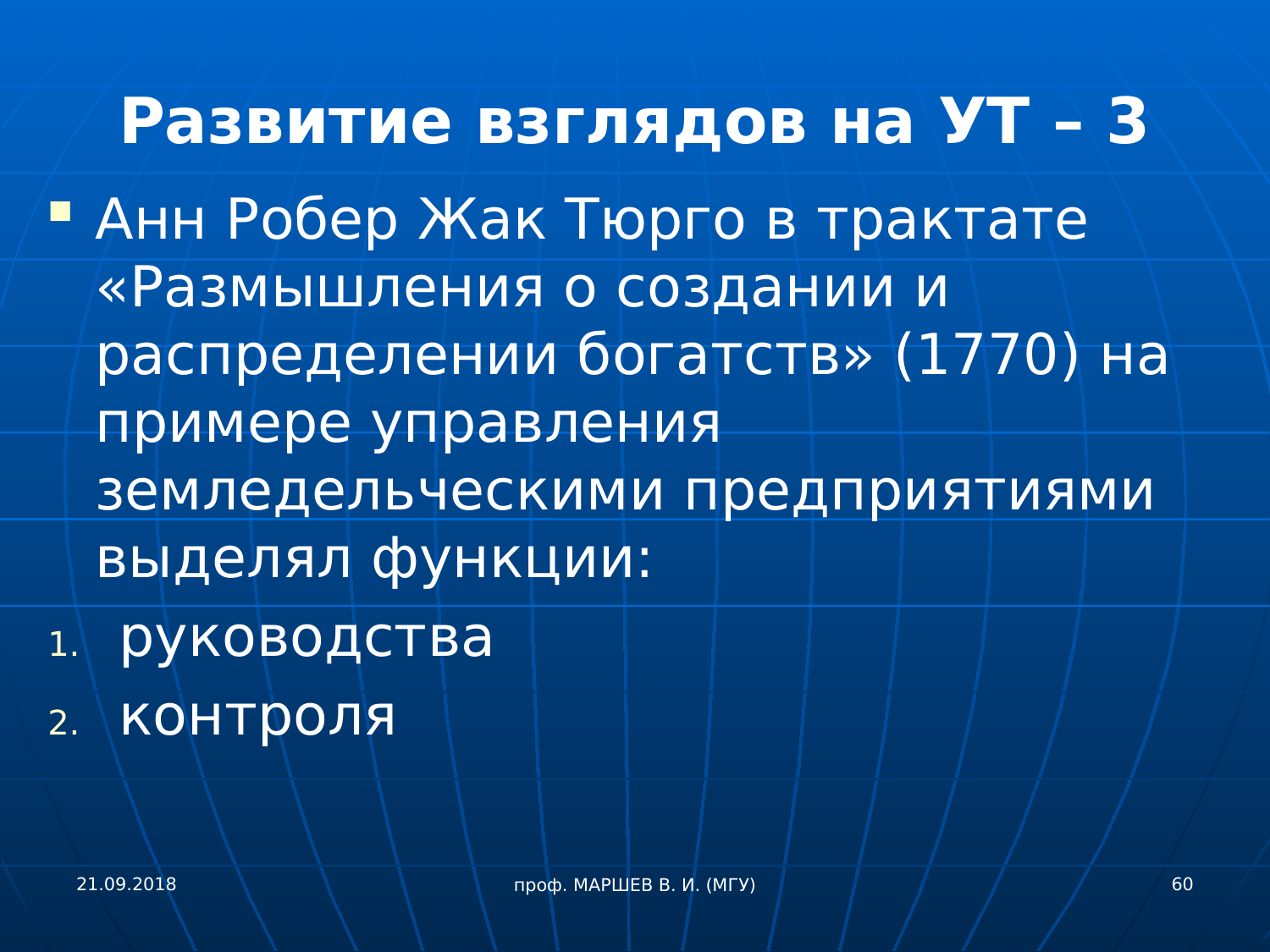

# Развитие взглядов на УТ – 3
Анн Робер Жак Тюрго в трактате «Размышления о создании и распределении богатств» (1770) на примере управления земледельческими предприятиями выделял функции:
руководства
контроля
21.09.2018
60
проф. МАРШЕВ В. И. (МГУ)